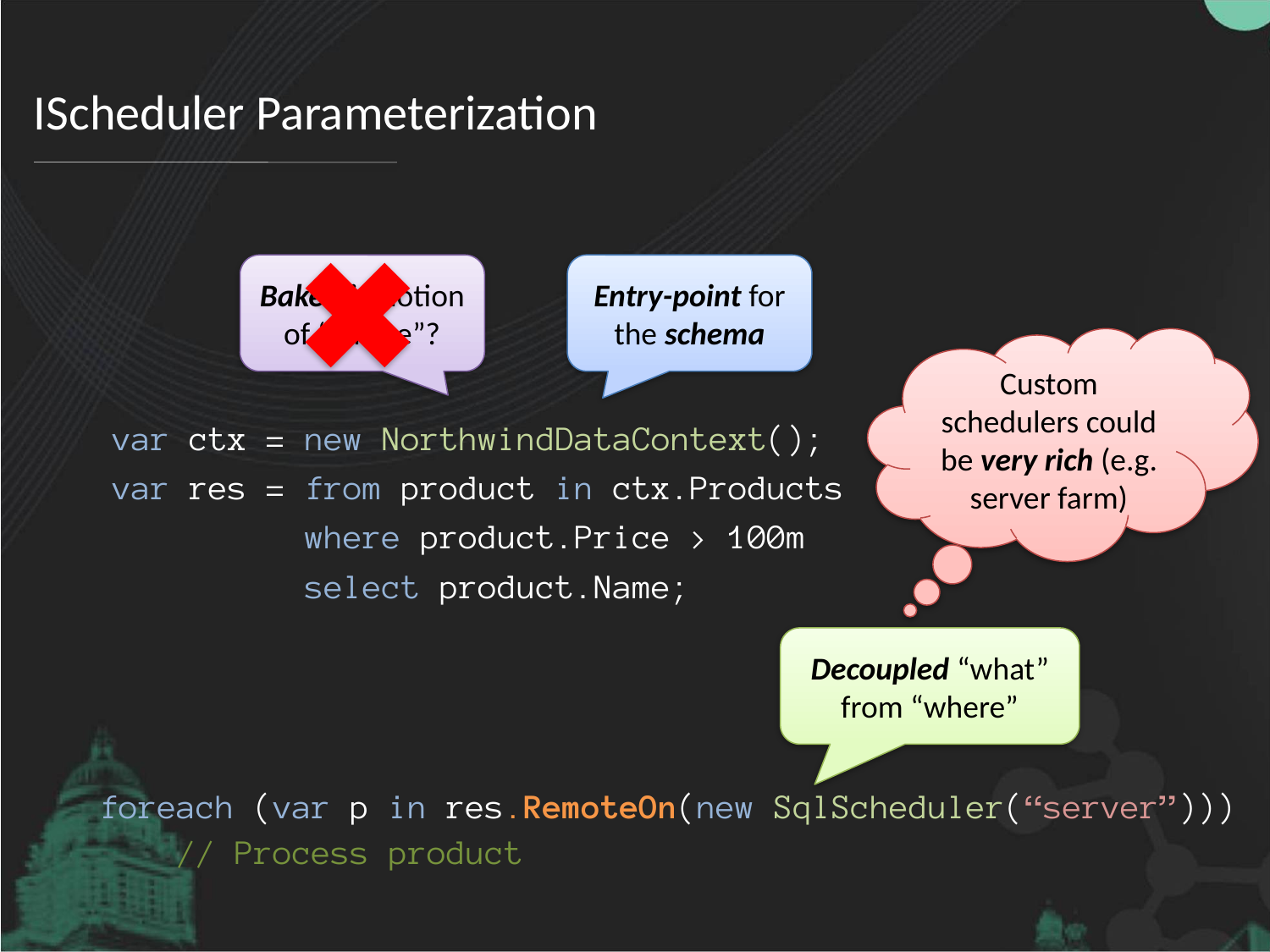

# IScheduler Parameterization

Baked in notion of “where”?
Entry-point for the schema
Custom schedulers could be very rich (e.g. server farm)
var ctx = new NorthwindDataContext();
var res = from product in ctx.Products
          where product.Price > 100m
          select product.Name;
Decoupled “what” from “where”
foreach (var p in res.RemoteOn(new SqlScheduler(“server”)))
    // Process product